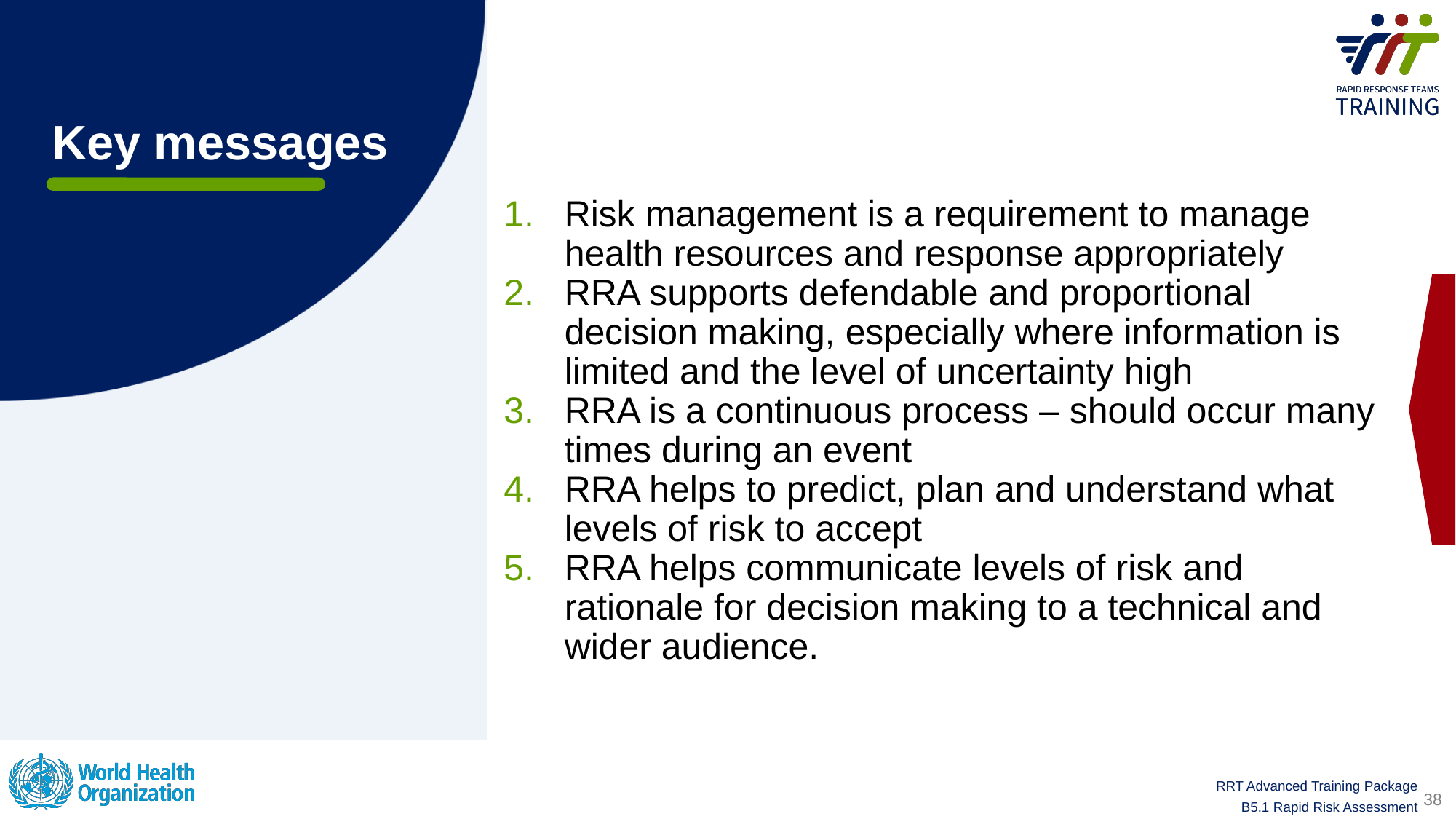

Risk management is a requirement to manage health resources and response appropriately
RRA supports defendable and proportional decision making, especially where information is limited and the level of uncertainty high
RRA is a continuous process – should occur many times during an event
RRA helps to predict, plan and understand what levels of risk to accept
RRA helps communicate levels of risk and rationale for decision making to a technical and wider audience.